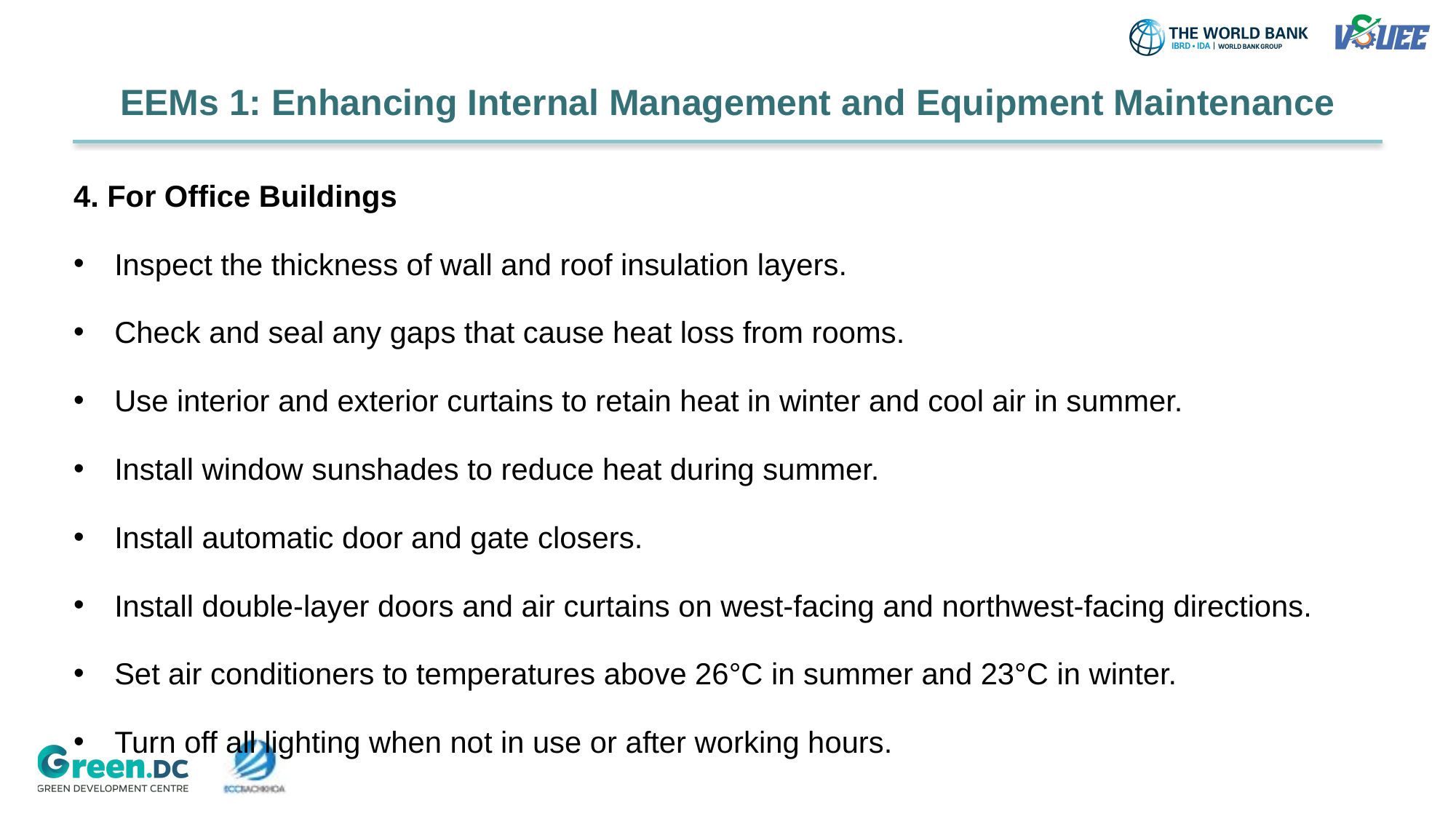

# EEMs 1: Enhancing Internal Management and Equipment Maintenance
4. For Office Buildings
Inspect the thickness of wall and roof insulation layers.
Check and seal any gaps that cause heat loss from rooms.
Use interior and exterior curtains to retain heat in winter and cool air in summer.
Install window sunshades to reduce heat during summer.
Install automatic door and gate closers.
Install double-layer doors and air curtains on west-facing and northwest-facing directions.
Set air conditioners to temperatures above 26°C in summer and 23°C in winter.
Turn off all lighting when not in use or after working hours.